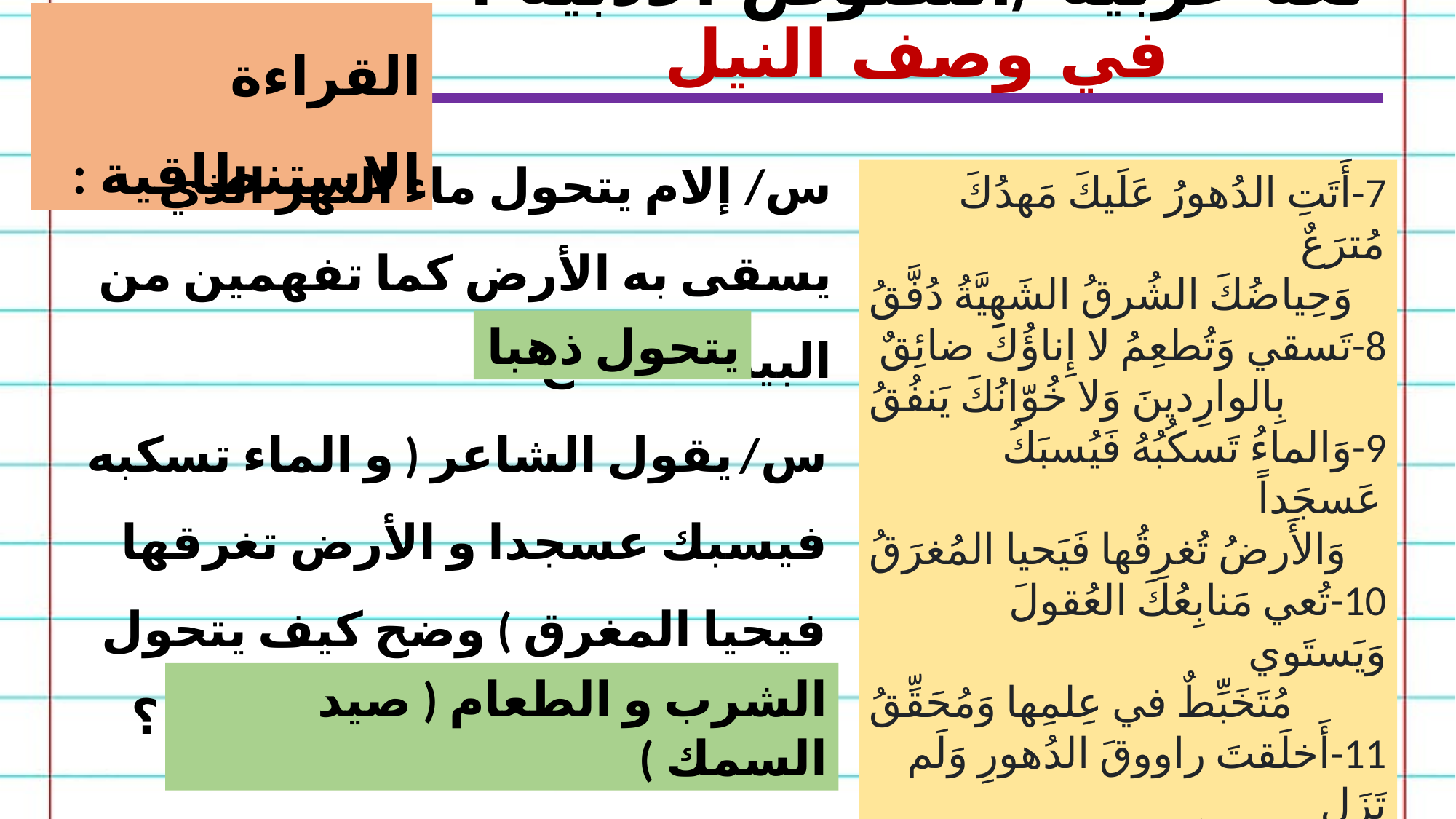

القراءة الاستنطاقية :
لغة عربية /النصوص الأدبية : في وصف النيل
س/ إلام يتحول ماء النهر الذي يسقى به الأرض كما تفهمين من البيت التاسع ؟
7-أَتَتِ الدُهورُ عَلَيكَ مَهدُكَ مُترَعٌ
وَحِياضُكَ الشُرقُ الشَهِيَّةُ دُفَّقُ
8-تَسقي وَتُطعِمُ لا إِناؤُكَ ضائِقٌ
بِالوارِدينَ وَلا خُوّانُكَ يَنفُقُ
9-وَالماءُ تَسكُبُهُ فَيُسبَكُ عَسجَداً
وَالأَرضُ تُغرِقُها فَيَحيا المُغرَقُ
10-تُعي مَنابِعُكَ العُقولَ وَيَستَوي
مُتَخَبِّطٌ في عِلمِها وَمُحَقِّقُ
11-أَخلَقتَ راووقَ الدُهورِ وَلَم تَزَل
بِكَ حَمأَةٌ كَالمِسكِ لا تَتَرَوَّقُ
12-حَمراءُ في الأَحواضِ إِلّا أَنَّها
بَيضاءُ في عُنُقِ الثَرى تَتَأَلَّقُ
يتحول ذهبا
س/ يقول الشاعر ( و الماء تسكبه فيسبك عسجدا و الأرض تغرقها فيحيا المغرق ) وضح كيف يتحول الماء ذهبا و كيف يحيا المغرق ؟
الشرب و الطعام ( صيد السمك )